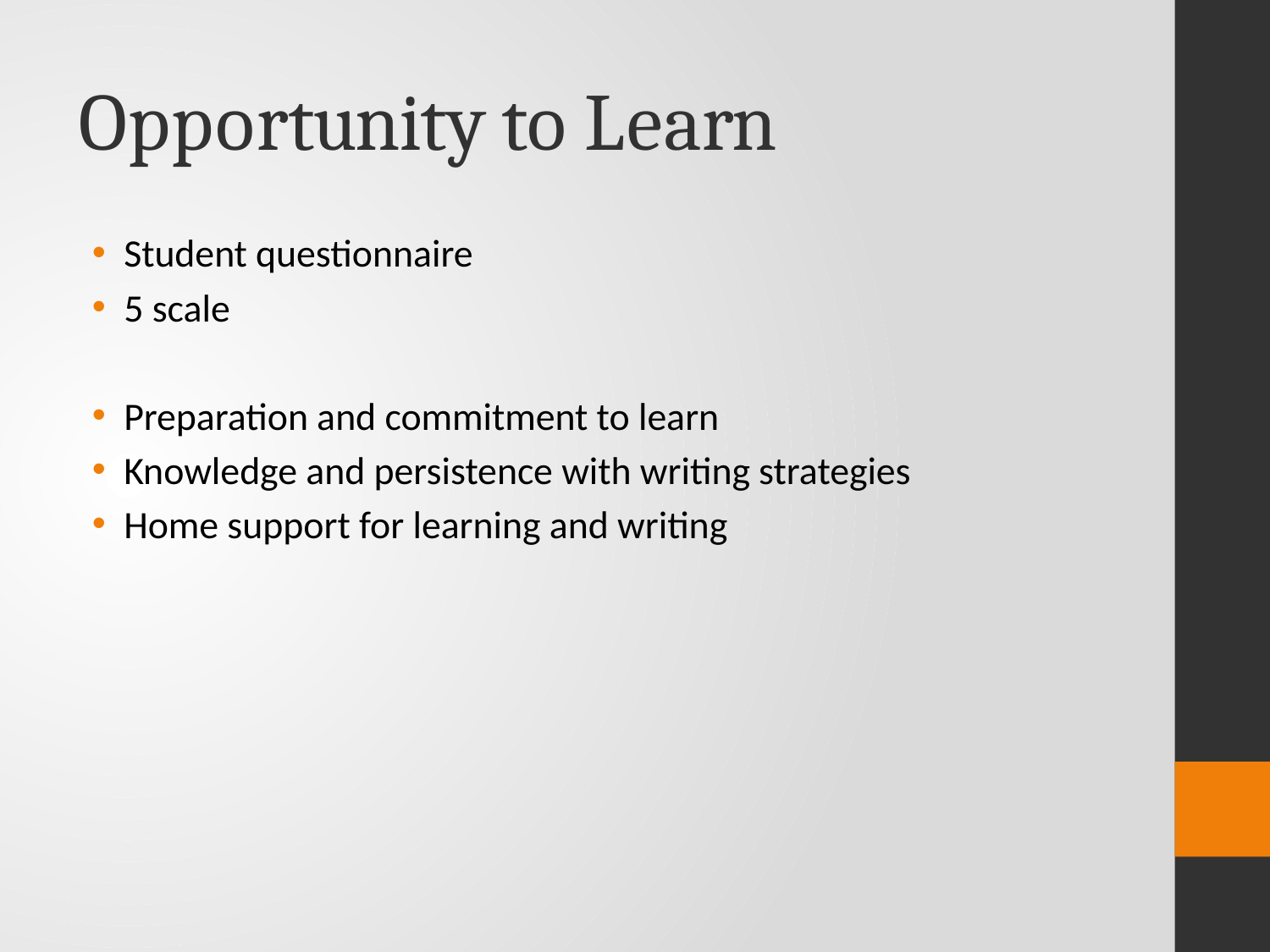

# Opportunity to Learn
Student questionnaire
5 scale

Preparation and commitment to learn
Knowledge and persistence with writing strategies
Home support for learning and writing